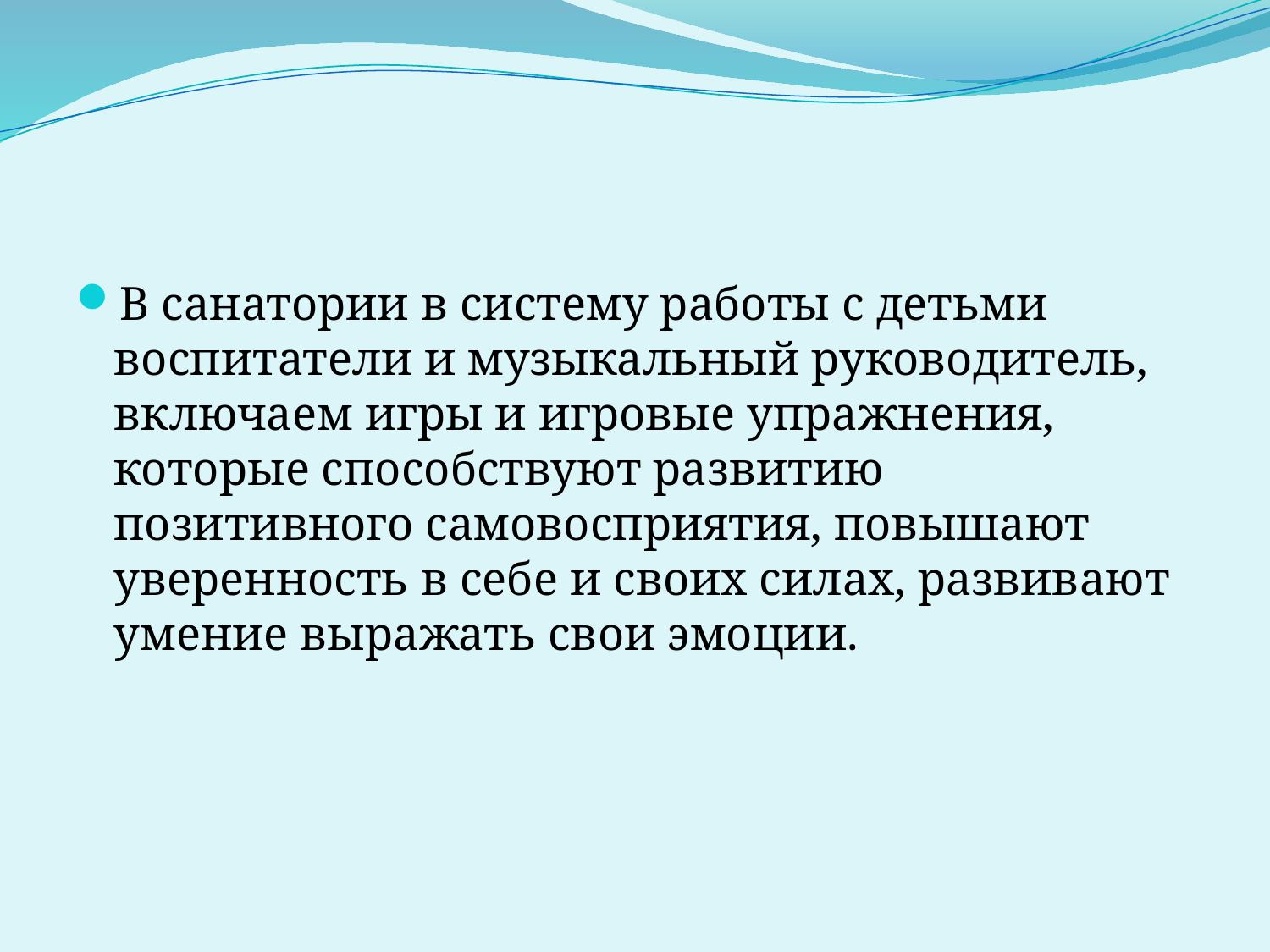

#
В санатории в систему работы с детьми  воспитатели и музыкальный руководитель, включаем игры и игровые упражнения, которые способствуют развитию позитивного самовосприятия, повышают уверенность в себе и своих силах, развивают умение выражать свои эмоции.